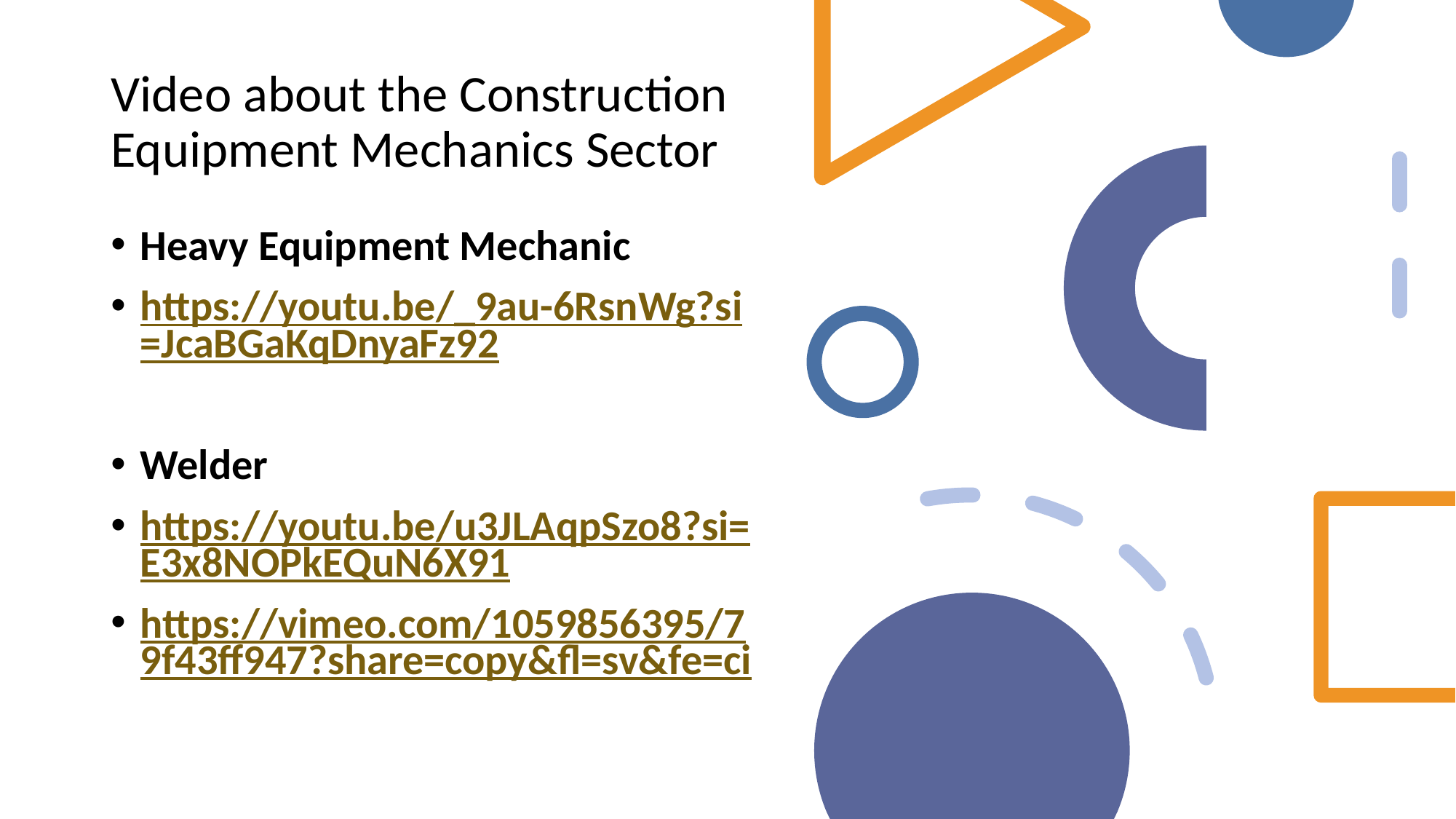

# Video about the Construction Equipment Mechanics Sector

Heavy Equipment Mechanic
https://youtu.be/_9au-6RsnWg?si=JcaBGaKqDnyaFz92

Welder
https://youtu.be/u3JLAqpSzo8?si=E3x8NOPkEQuN6X91
https://vimeo.com/1059856395/79f43ff947?share=copy&fl=sv&fe=ci